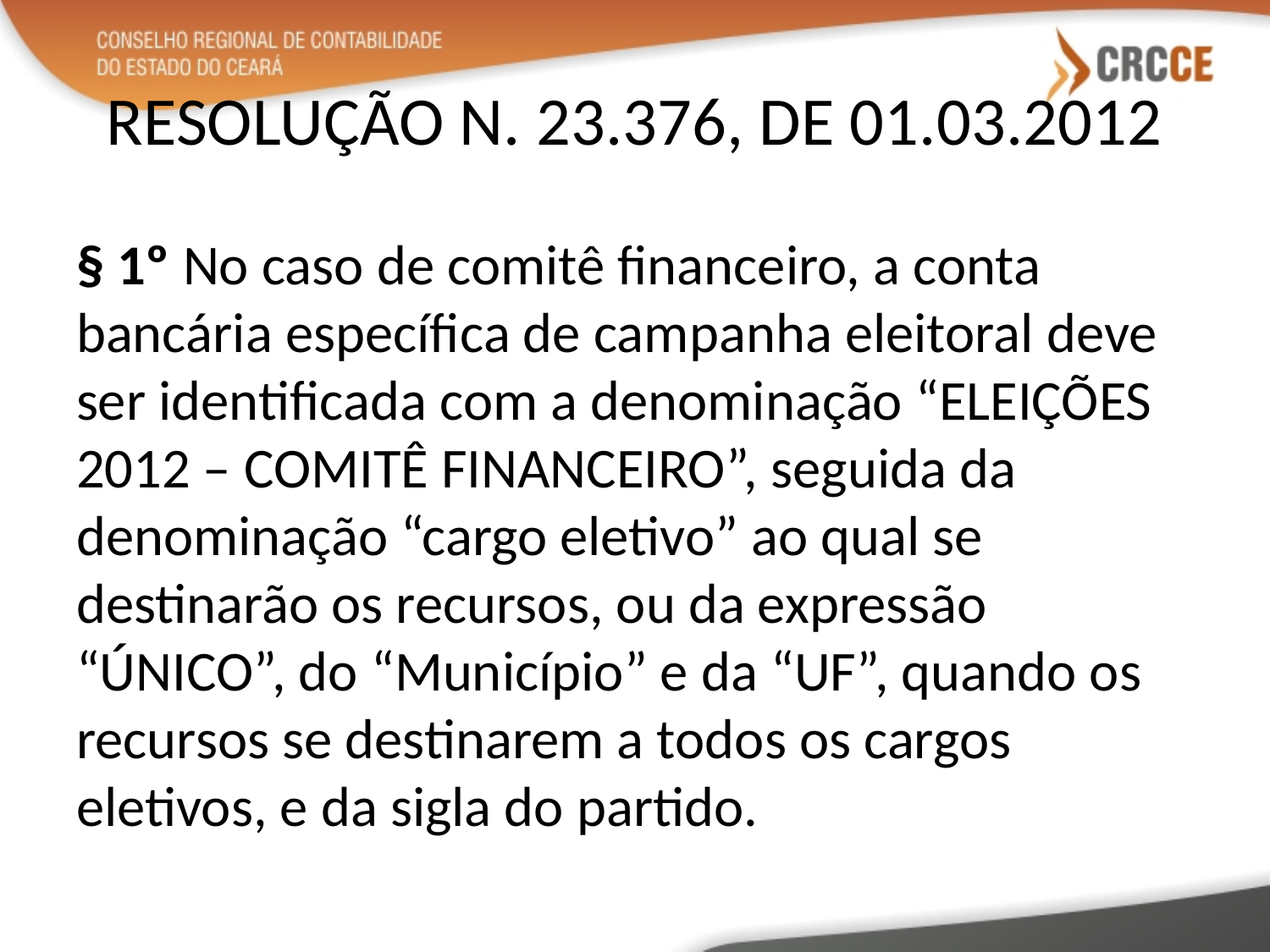

# RESOLUÇÃO N. 23.376, DE 01.03.2012
§ 1º No caso de comitê financeiro, a conta bancária específica de campanha eleitoral deve ser identificada com a denominação “ELEIÇÕES 2012 – COMITÊ FINANCEIRO”, seguida da denominação “cargo eletivo” ao qual se destinarão os recursos, ou da expressão “ÚNICO”, do “Município” e da “UF”, quando os recursos se destinarem a todos os cargos eletivos, e da sigla do partido.